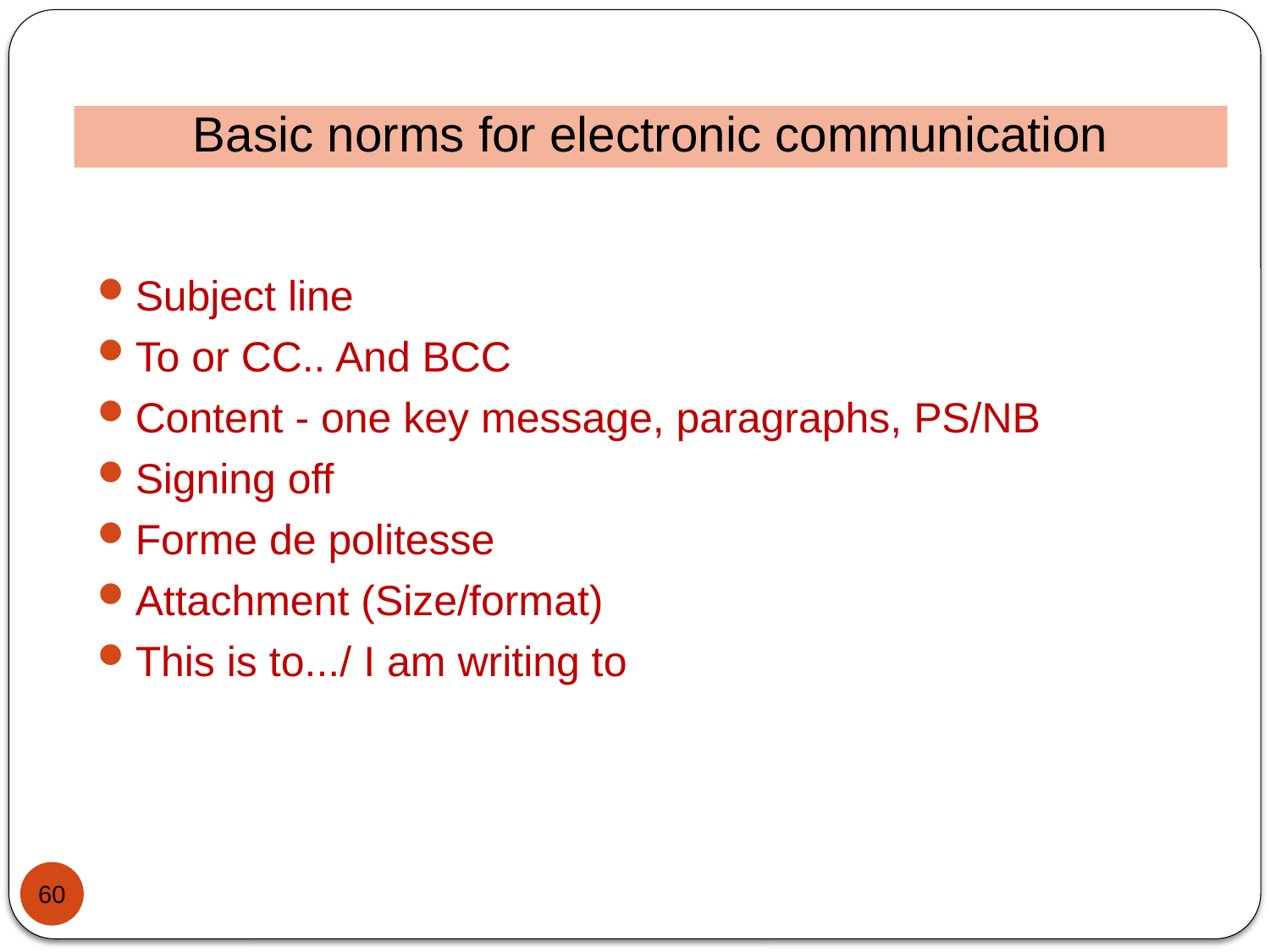

Basic norms for electronic communication

Subject line
To or CC.. And BCC
Content - one key message, paragraphs, PS/NB
Signing off
Forme de politesse
Attachment (Size/format)
This is to.../ I am writing to

60